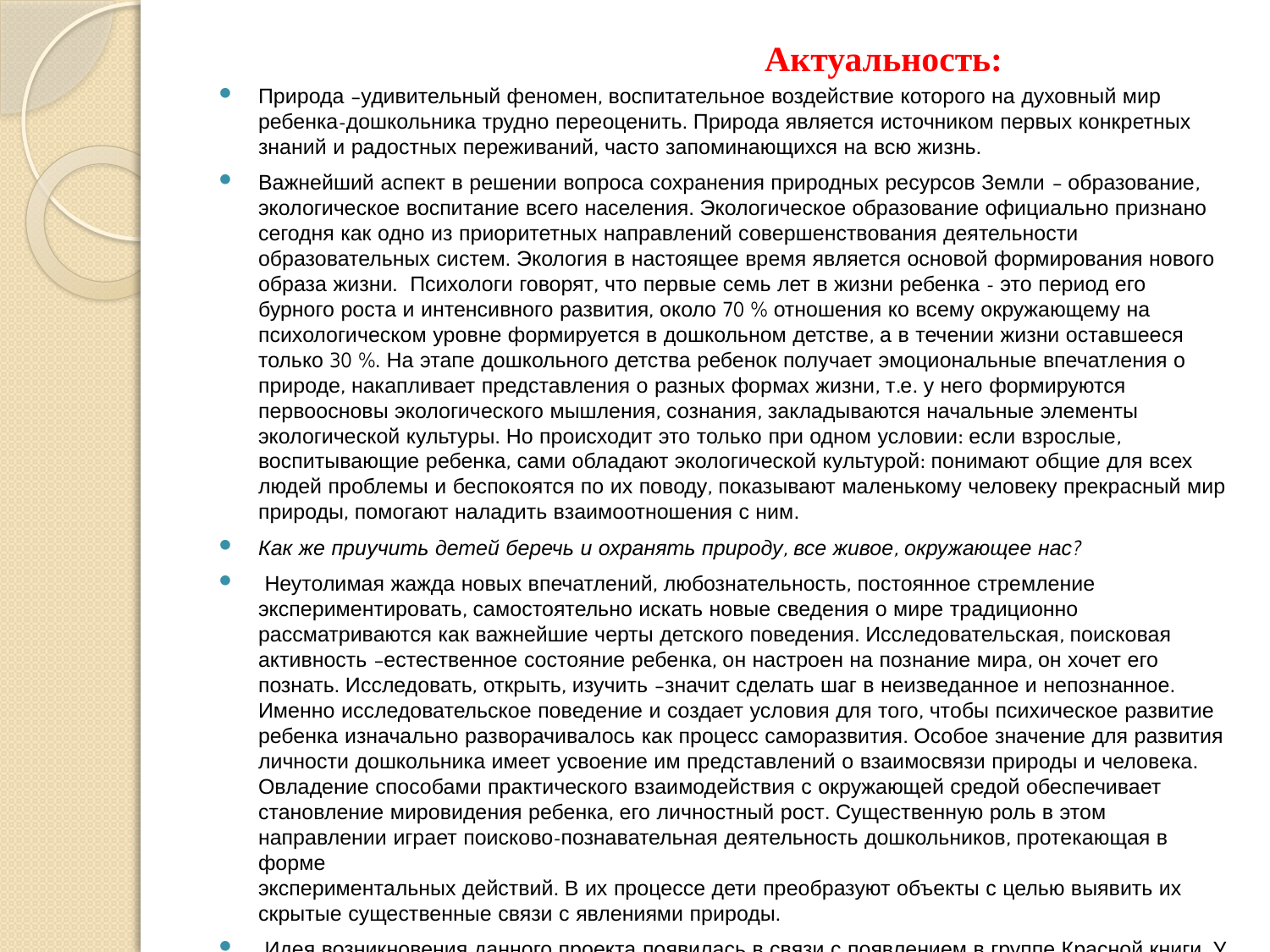

# Актуальность:
Природа –удивительный феномен, воспитательное воздействие которого на духовный мир ребенка-дошкольника трудно переоценить. Природа является источником первых конкретных знаний и радостных переживаний, часто запоминающихся на всю жизнь.
Важнейший аспект в решении вопроса сохранения природных ресурсов Земли – образование, экологическое воспитание всего населения. Экологическое образование официально признано сегодня как одно из приоритетных направлений совершенствования деятельности образовательных систем. Экология в настоящее время является основой формирования нового образа жизни.  Психологи говорят, что первые семь лет в жизни ребенка - это период его бурного роста и интенсивного развития, около 70 % отношения ко всему окружающему на психологическом уровне формируется в дошкольном детстве, а в течении жизни оставшееся только 30 %. На этапе дошкольного детства ребенок получает эмоциональные впечатления о природе, накапливает представления о разных формах жизни, т.е. у него формируются первоосновы экологического мышления, сознания, закладываются начальные элементы экологической культуры. Но происходит это только при одном условии: если взрослые, воспитывающие ребенка, сами обладают экологической культурой: понимают общие для всех людей проблемы и беспокоятся по их поводу, показывают маленькому человеку прекрасный мир природы, помогают наладить взаимоотношения с ним.
Как же приучить детей беречь и охранять природу, все живое, окружающее нас?
 Неутолимая жажда новых впечатлений, любознательность, постоянное стремление экспериментировать, самостоятельно искать новые сведения о мире традиционно рассматриваются как важнейшие черты детского поведения. Исследовательская, поисковая активность –естественное состояние ребенка, он настроен на познание мира, он хочет его познать. Исследовать, открыть, изучить –значит сделать шаг в неизведанное и непознанное. Именно исследовательское поведение и создает условия для того, чтобы психическое развитие ребенка изначально разворачивалось как процесс саморазвития. Особое значение для развития личности дошкольника имеет усвоение им представлений о взаимосвязи природы и человека. Овладение способами практического взаимодействия с окружающей средой обеспечивает становление мировидения ребенка, его личностный рост. Существенную роль в этом направлении играет поисково-познавательная деятельность дошкольников, протекающая в форме 
экспериментальных действий. В их процессе дети преобразуют объекты с целью выявить их скрытые существенные связи с явлениями природы.
 Идея возникновения данного проекта появилась в связи с появлением в группе Красной книги. У детей возникло желание всё разузнать, изучить.